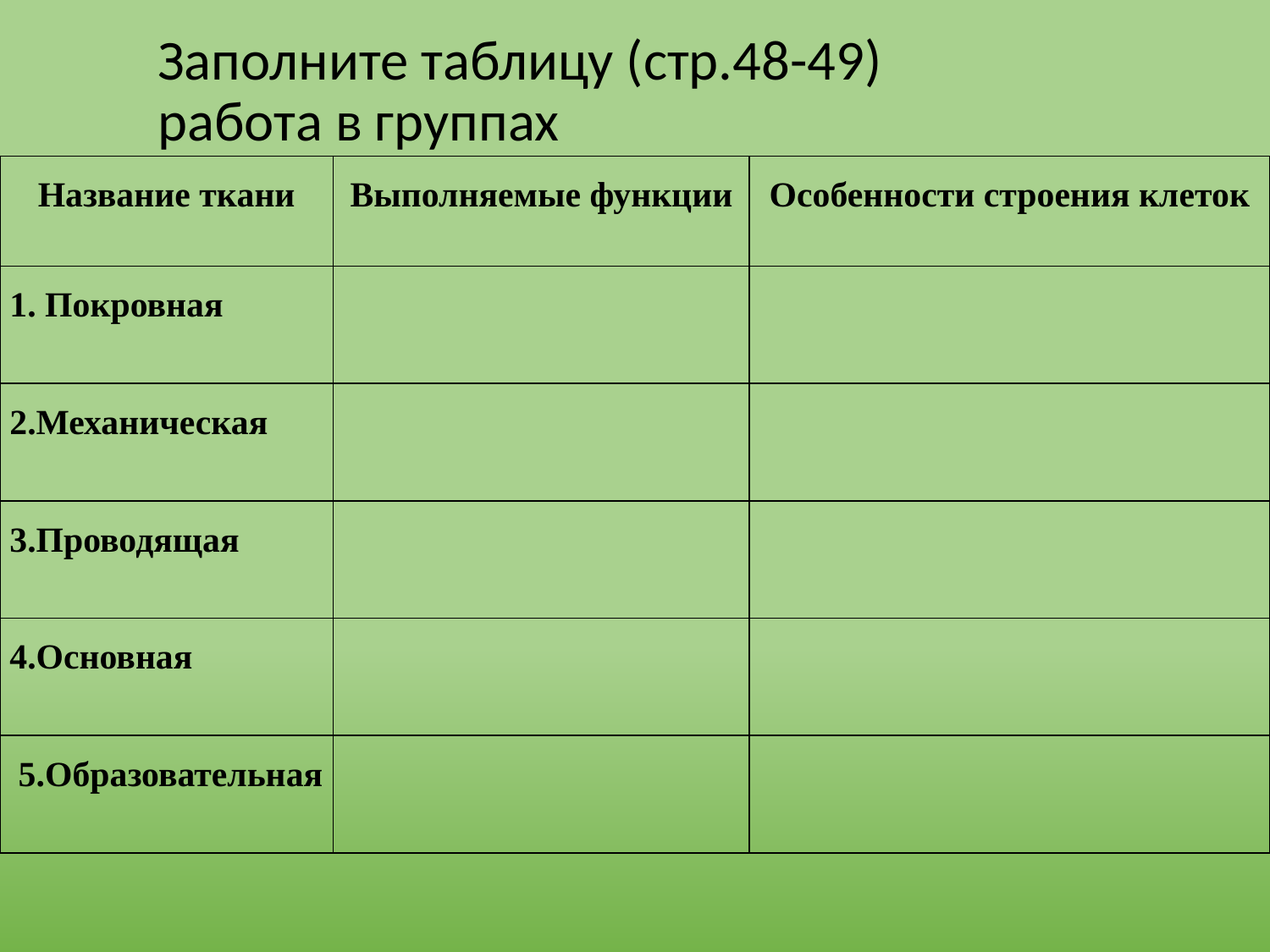

# Заполните таблицу (стр.48-49) работа в группах
| Название ткани | Выполняемые функции | Особенности строения клеток |
| --- | --- | --- |
| 1. Покровная |  |  |
| 2.Механическая |  |  |
| 3.Проводящая |  |  |
| 4.Основная |  |  |
| 5.Образовательная |  |  |